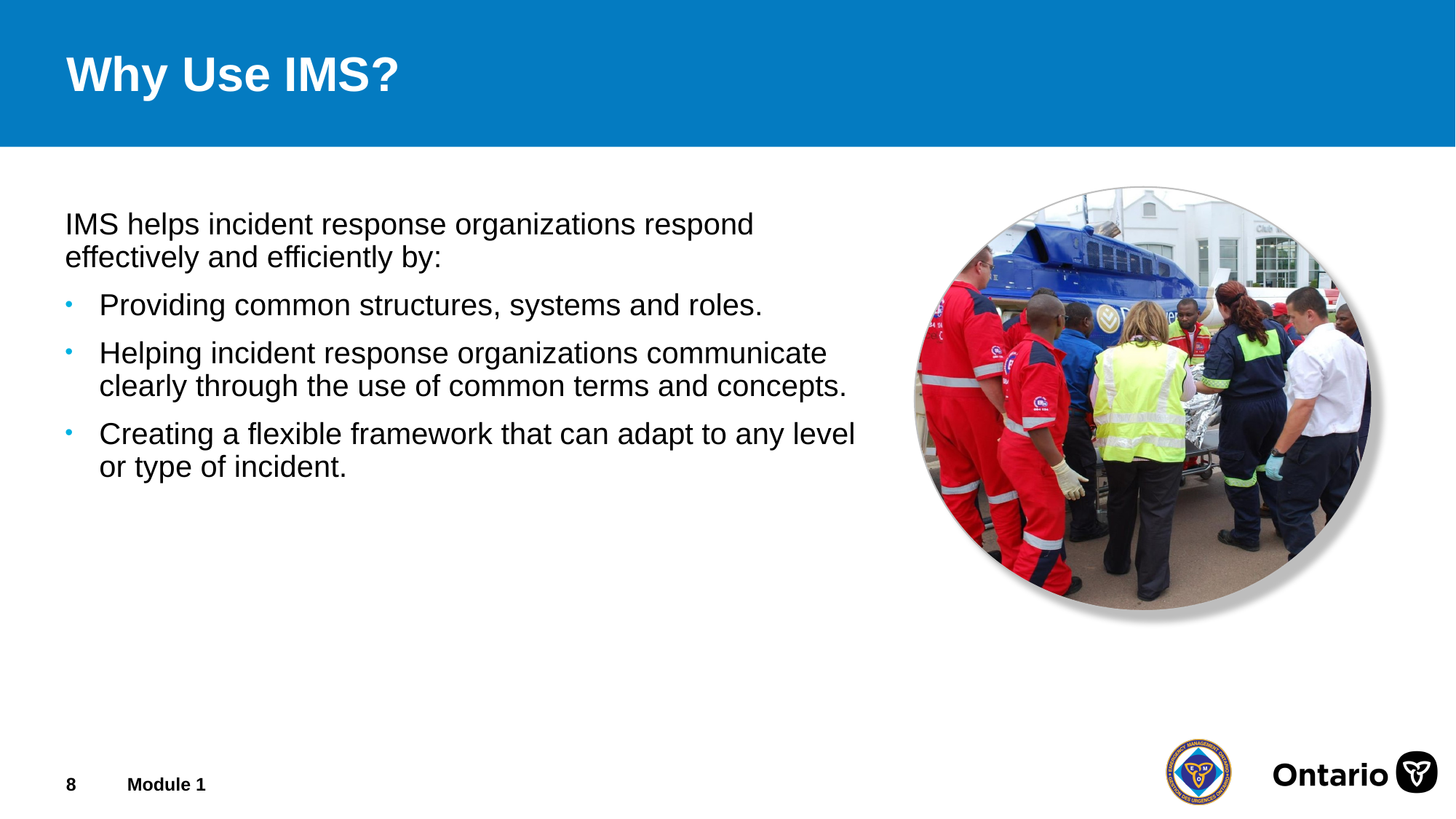

# Why Use IMS?

IMS helps incident response organizations respond effectively and efficiently by:
Providing common structures, systems and roles.
Helping incident response organizations communicate clearly through the use of common terms and concepts.
Creating a flexible framework that can adapt to any level or type of incident.

8
Module 1